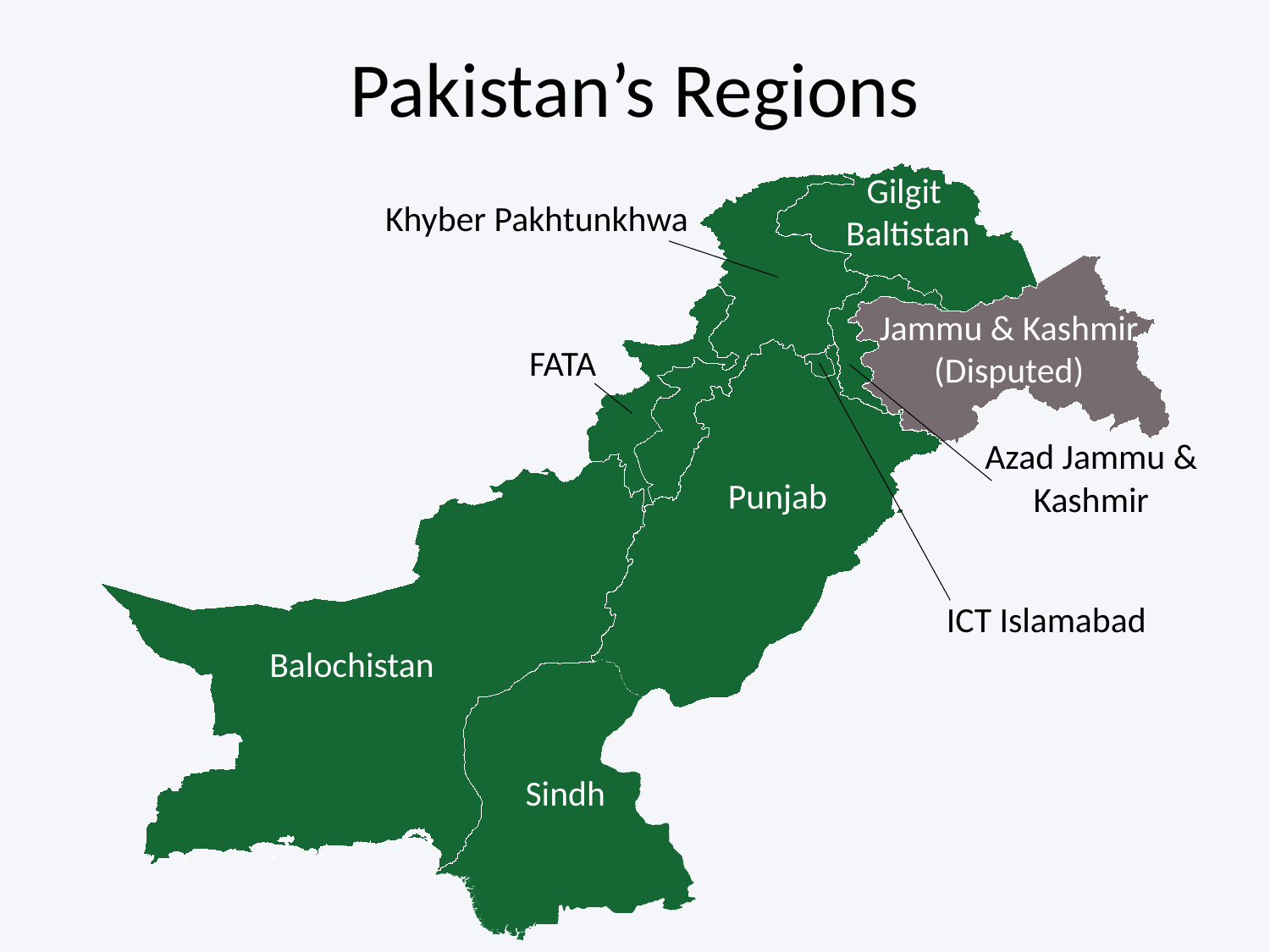

# Pakistan’s Regions
Gilgit
Baltistan

Khyber Pakhtunkhwa

Jammu & Kashmir (Disputed)
FATA

Azad Jammu & Kashmir

Punjab

ICT Islamabad

Balochistan

Sindh